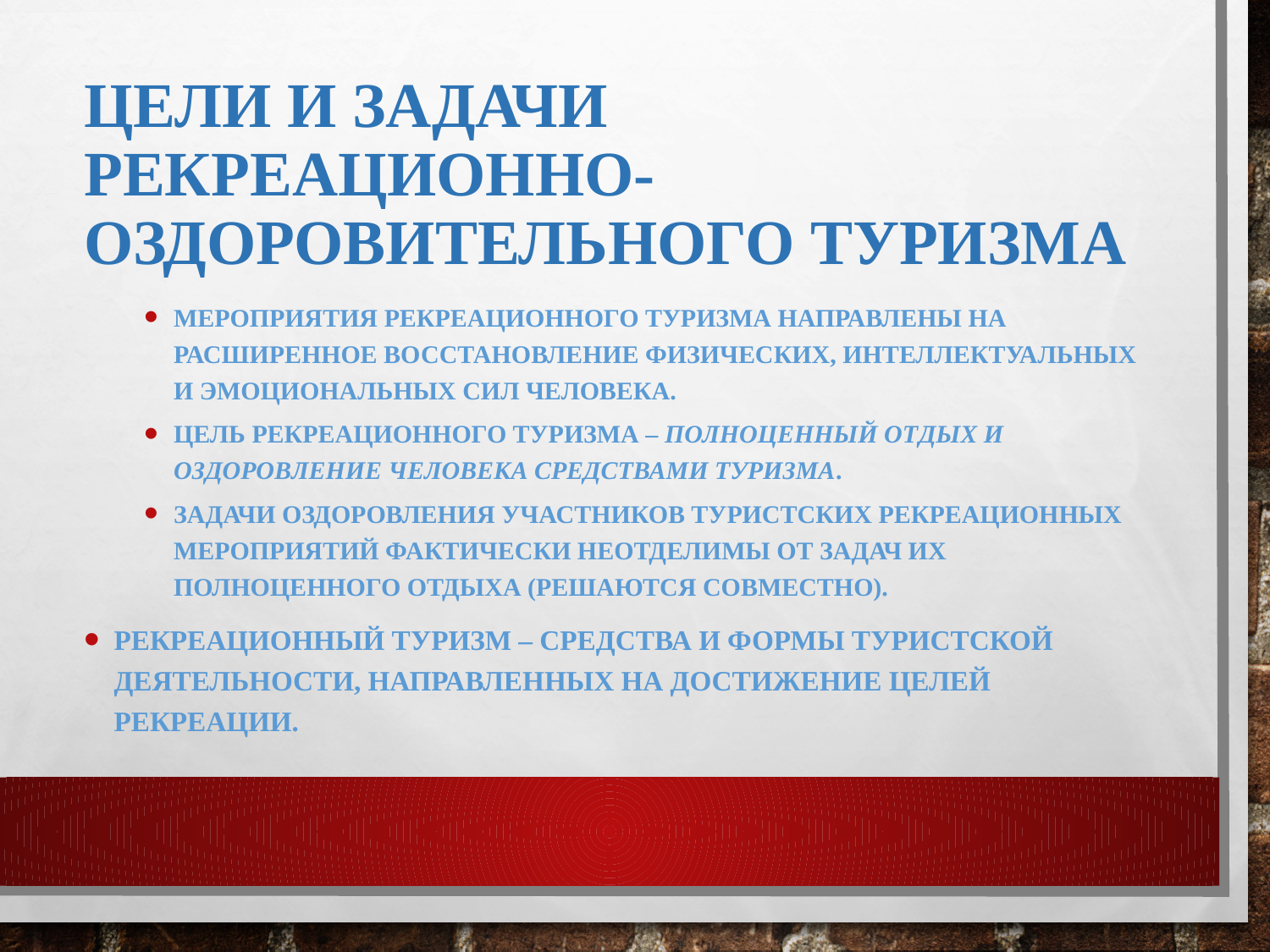

# Цели и задачи рекреационно-оздоровительного туризма
Мероприятия рекреационного туризма направлены на расширенное восстановление физических, интеллектуальных и эмоциональных сил человека.
Цель рекреационного туризма – полноценный отдых и оздоровление человека средствами туризма.
Задачи оздоровления участников туристских рекреационных мероприятий фактически неотделимы от задач их полноценного отдыха (решаются совместно).
Рекреационный туризм – средства и формы туристской деятельности, направленных на достижение целей рекреации.